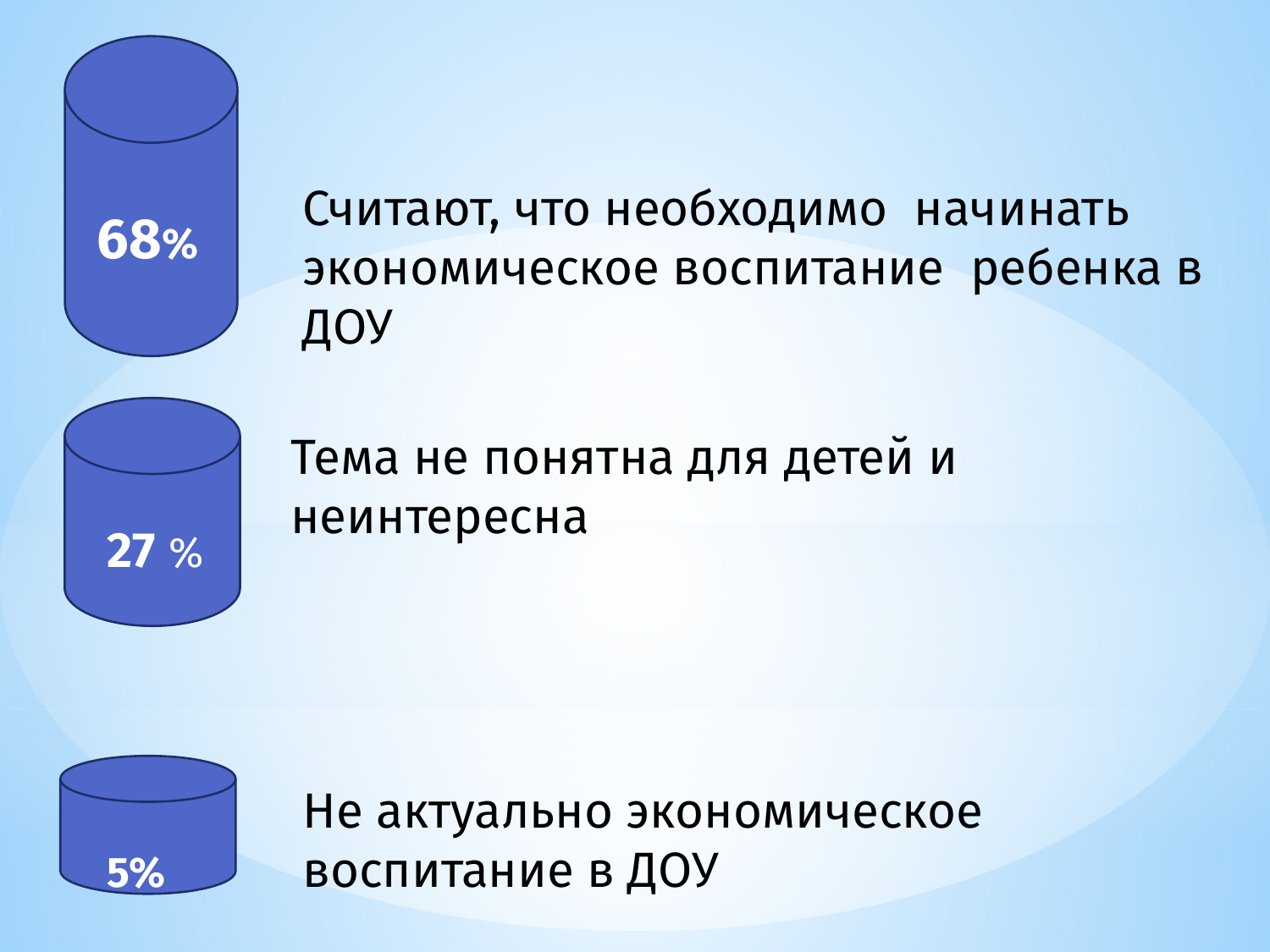

Считают, что необходимо  начинать экономическое воспитание  ребенка в ДОУ

  68%

Тема не понятна для детей и неинтересна

27 %

Не актуально экономическое воспитание в ДОУ
5%